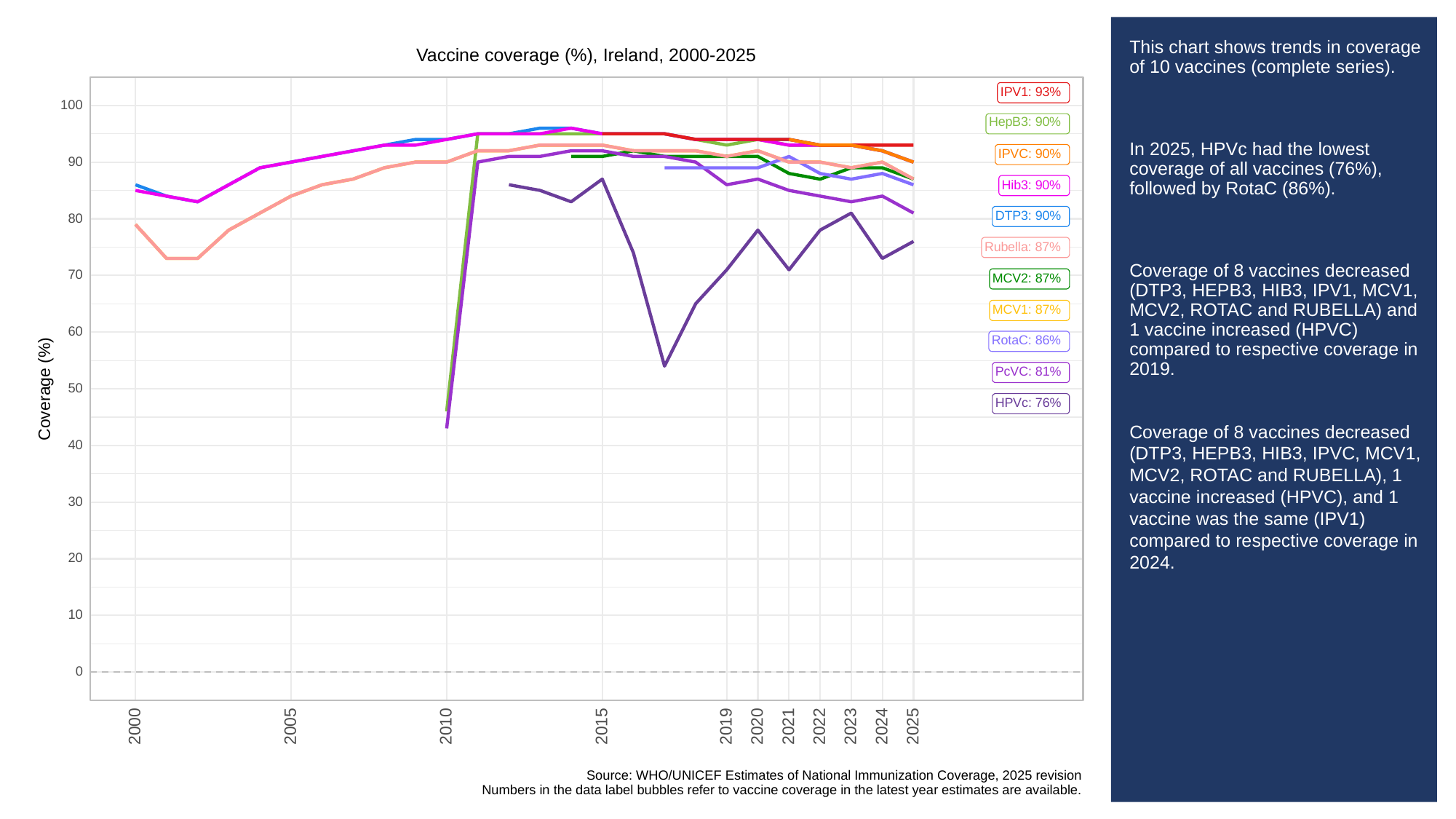

# This chart shows trends in coverage of 10 vaccines (complete series).

In 2025, HPVc had the lowest coverage of all vaccines (76%), followed by RotaC (86%).

Coverage of 8 vaccines decreased (DTP3, HEPB3, HIB3, IPV1, MCV1, MCV2, ROTAC and RUBELLA) and 1 vaccine increased (HPVC) compared to respective coverage in 2019.

Coverage of 8 vaccines decreased (DTP3, HEPB3, HIB3, IPVC, MCV1, MCV2, ROTAC and RUBELLA), 1 vaccine increased (HPVC), and 1 vaccine was the same (IPV1) compared to respective coverage in 2024.

Vaccine coverage (%), Ireland, 2000-2025

IPV1: 93%

100

HepB3: 90%

IPVC: 90%

90

Hib3: 90%

DTP3: 90%
80

Rubella: 87%

70
MCV2: 87%

MCV1: 87%
60

RotaC: 86%

PcVC: 81%
Coverage (%)
50

HPVc: 76%

40

30

20

10

0

2023
2000
2005
2010
2015
2019
2020
2021
2022
2024
2025
Source: WHO/UNICEF Estimates of National Immunization Coverage, 2025 revision
Numbers in the data label bubbles refer to vaccine coverage in the latest year estimates are available.